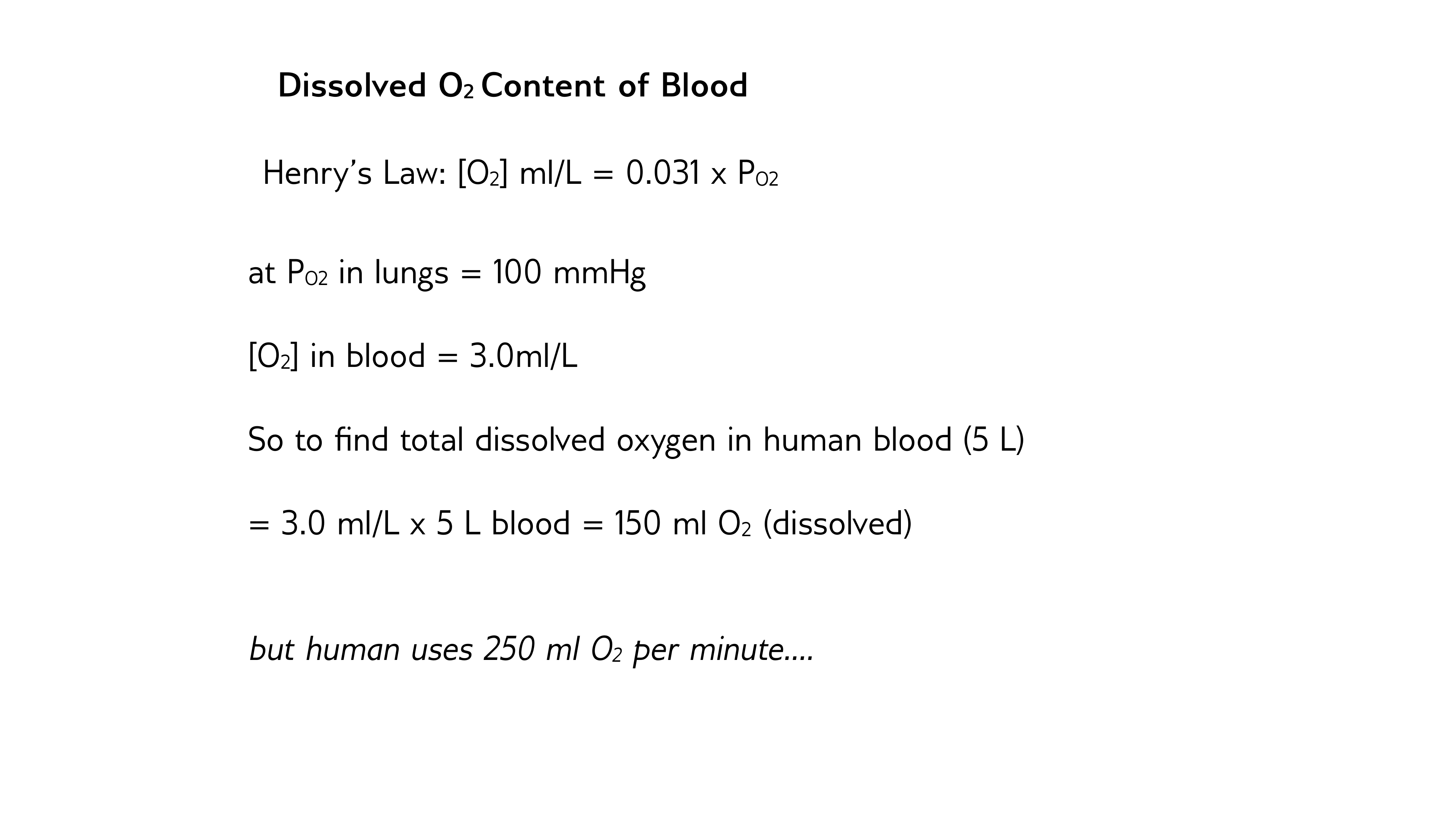

Dissolved O2 Content of Blood
Henry’s Law: [O2] ml/L = 0.031 x PO2
at PO2 in lungs = 100 mmHg

[O2] in blood = 3.0ml/L

So to find total dissolved oxygen in human blood (5 L)

= 3.0 ml/L x 5 L blood = 150 ml O2  (dissolved)

but human uses 250 ml O2 per minute….